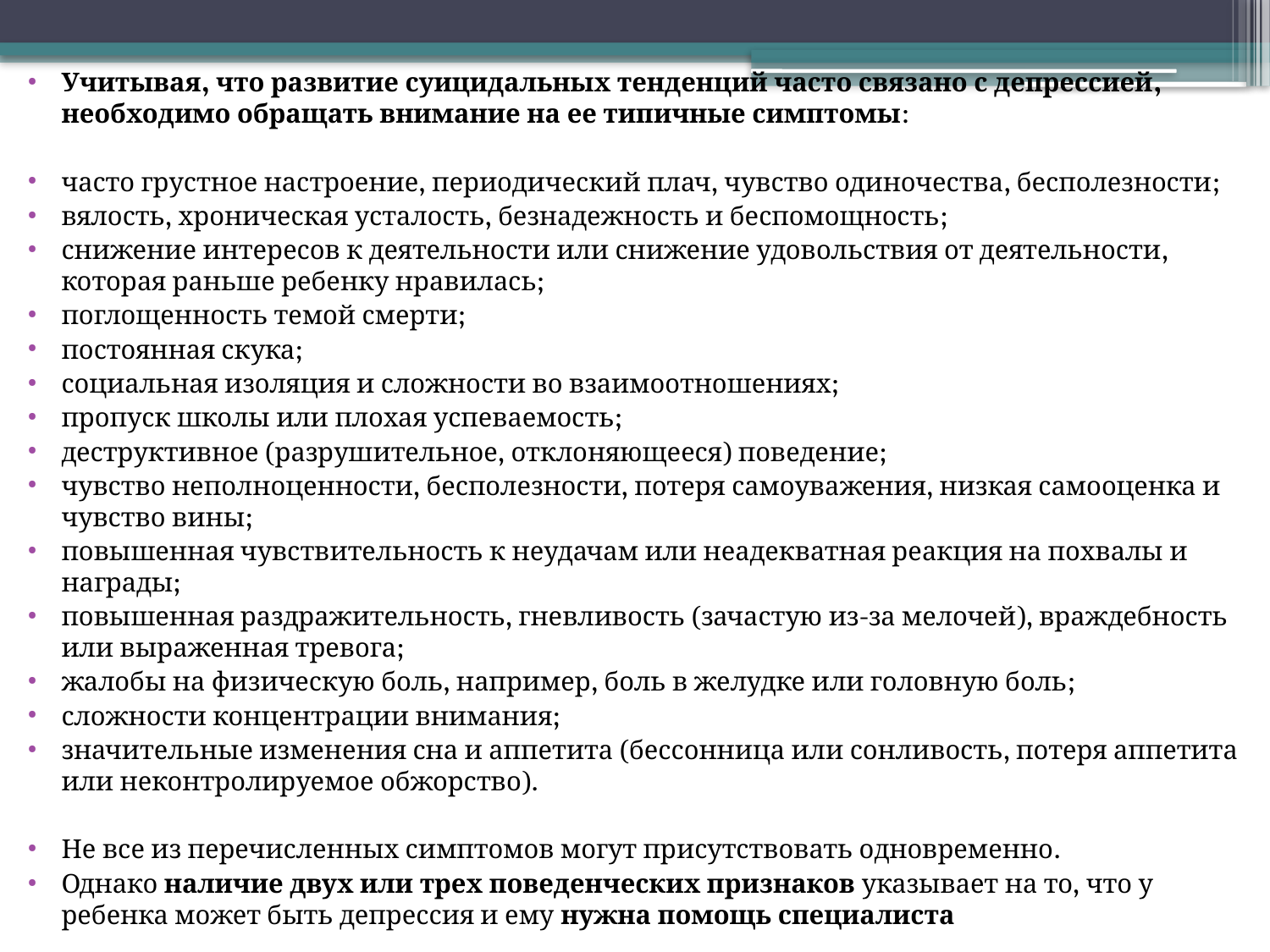

Учитывая, что развитие суицидальных тенденций часто связано с депрессией, необходимо обращать внимание на ее типичные симптомы:

часто грустное настроение, периодический плач, чувство одиночества, бесполезности;
вялость, хроническая усталость, безнадежность и беспомощность;
снижение интересов к деятельности или снижение удовольствия от деятельности, которая раньше ребенку нравилась;
поглощенность темой смерти;
постоянная скука;
социальная изоляция и сложности во взаимоотношениях;
пропуск школы или плохая успеваемость;
деструктивное (разрушительное, отклоняющееся) поведение;
чувство неполноценности, бесполезности, потеря самоуважения, низкая самооценка и чувство вины;
повышенная чувствительность к неудачам или неадекватная реакция на похвалы и награды;
повышенная раздражительность, гневливость (зачастую из-за мелочей), враждебность или выраженная тревога;
жалобы на физическую боль, например, боль в желудке или головную боль;
сложности концентрации внимания;
значительные изменения сна и аппетита (бессонница или сонливость, потеря аппетита или неконтролируемое обжорство).

Не все из перечисленных симптомов могут присутствовать одновременно.
Однако наличие двух или трех поведенческих признаков указывает на то, что у ребенка может быть депрессия и ему нужна помощь специалиста